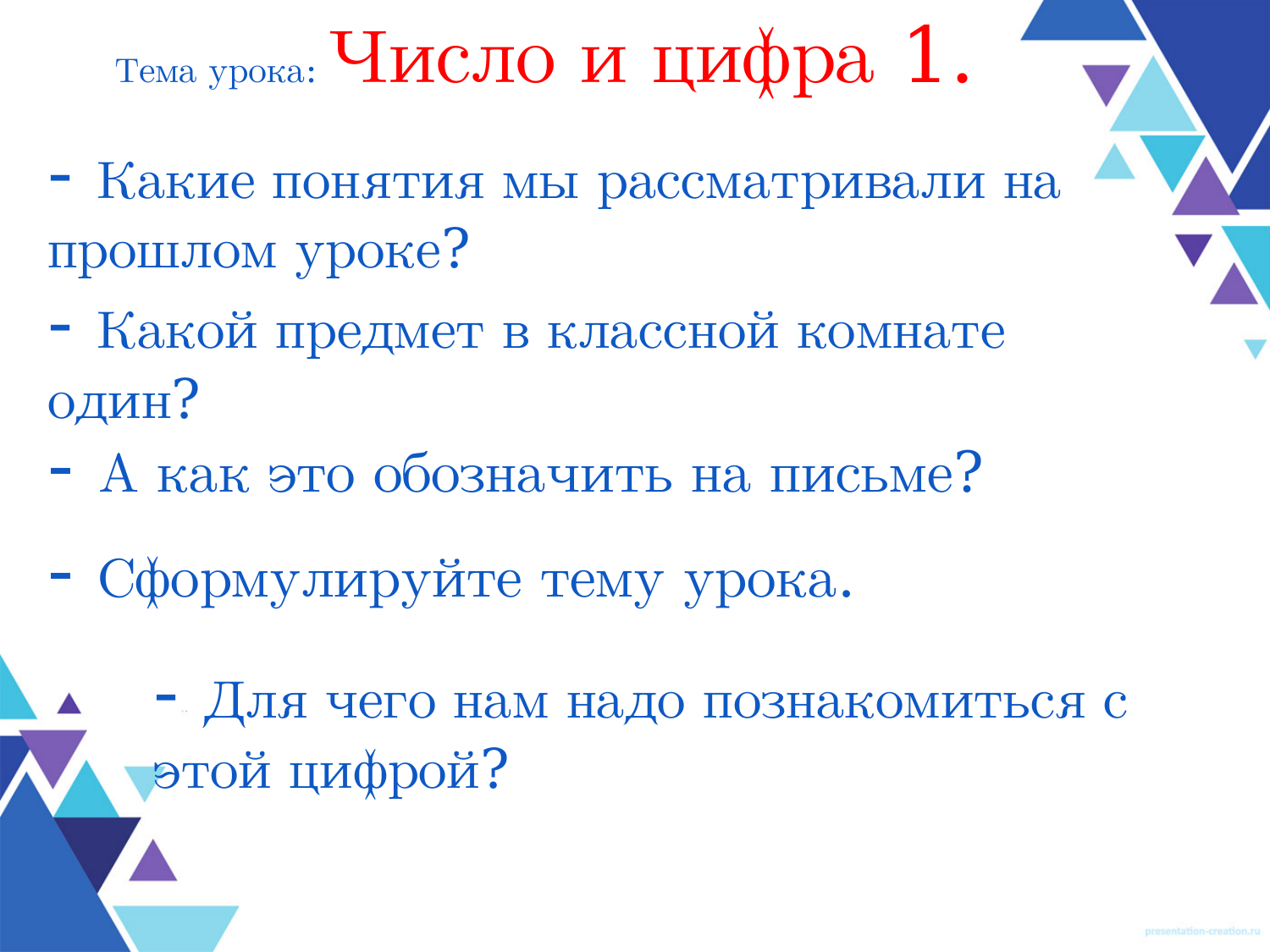

# Тема урока: Число и цифра 1.
- Какие понятия мы рассматривали на прошлом уроке?
- Какой предмет в классной комнате один?
- А как это обозначить на письме?
- Сформулируйте тему урока.
- Для чего нам надо познакомиться с этой цифрой?